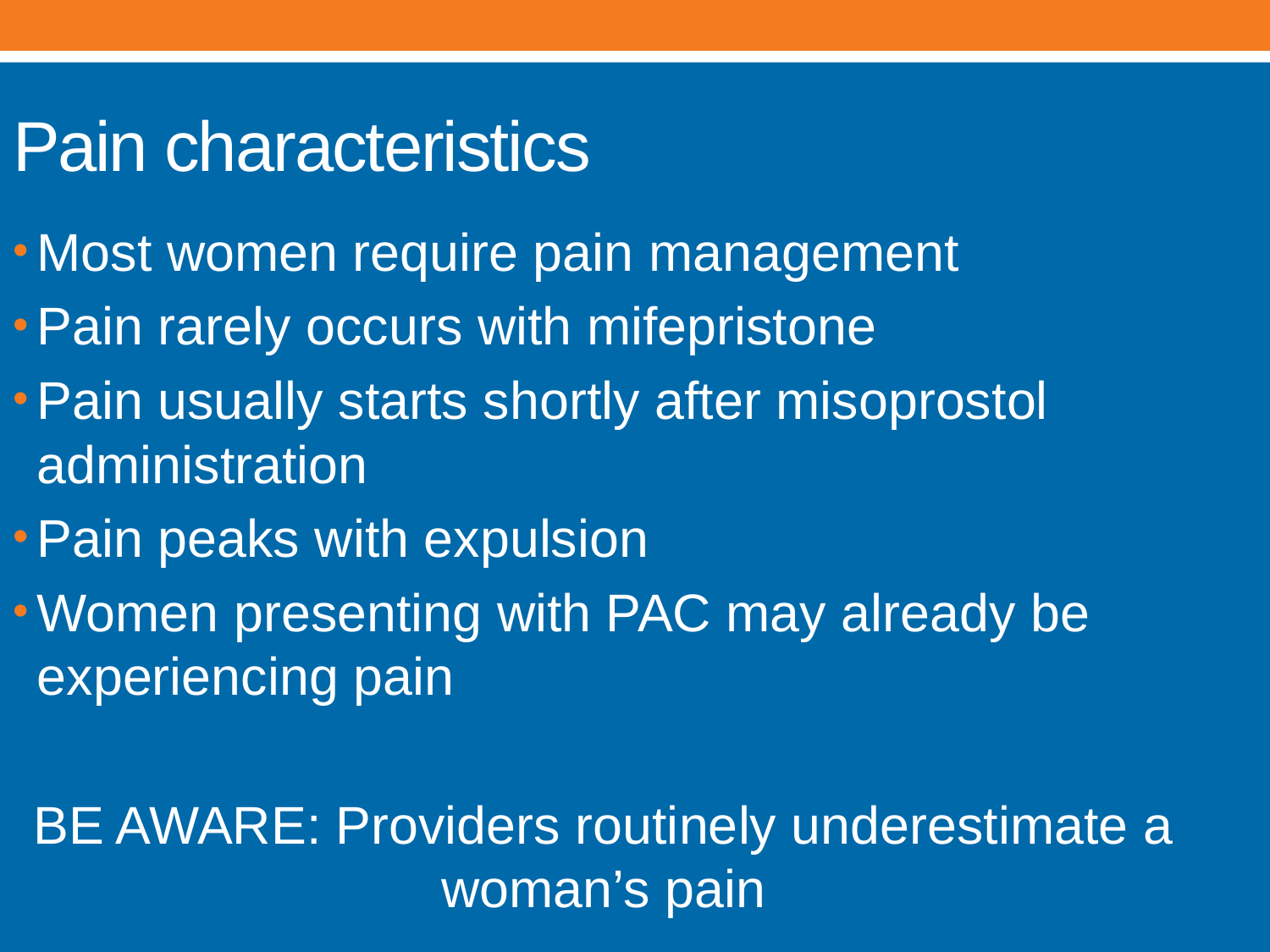

# Pain characteristics
Most women require pain management
Pain rarely occurs with mifepristone
Pain usually starts shortly after misoprostol administration
Pain peaks with expulsion
Women presenting with PAC may already be experiencing pain

BE AWARE: Providers routinely underestimate a woman’s pain